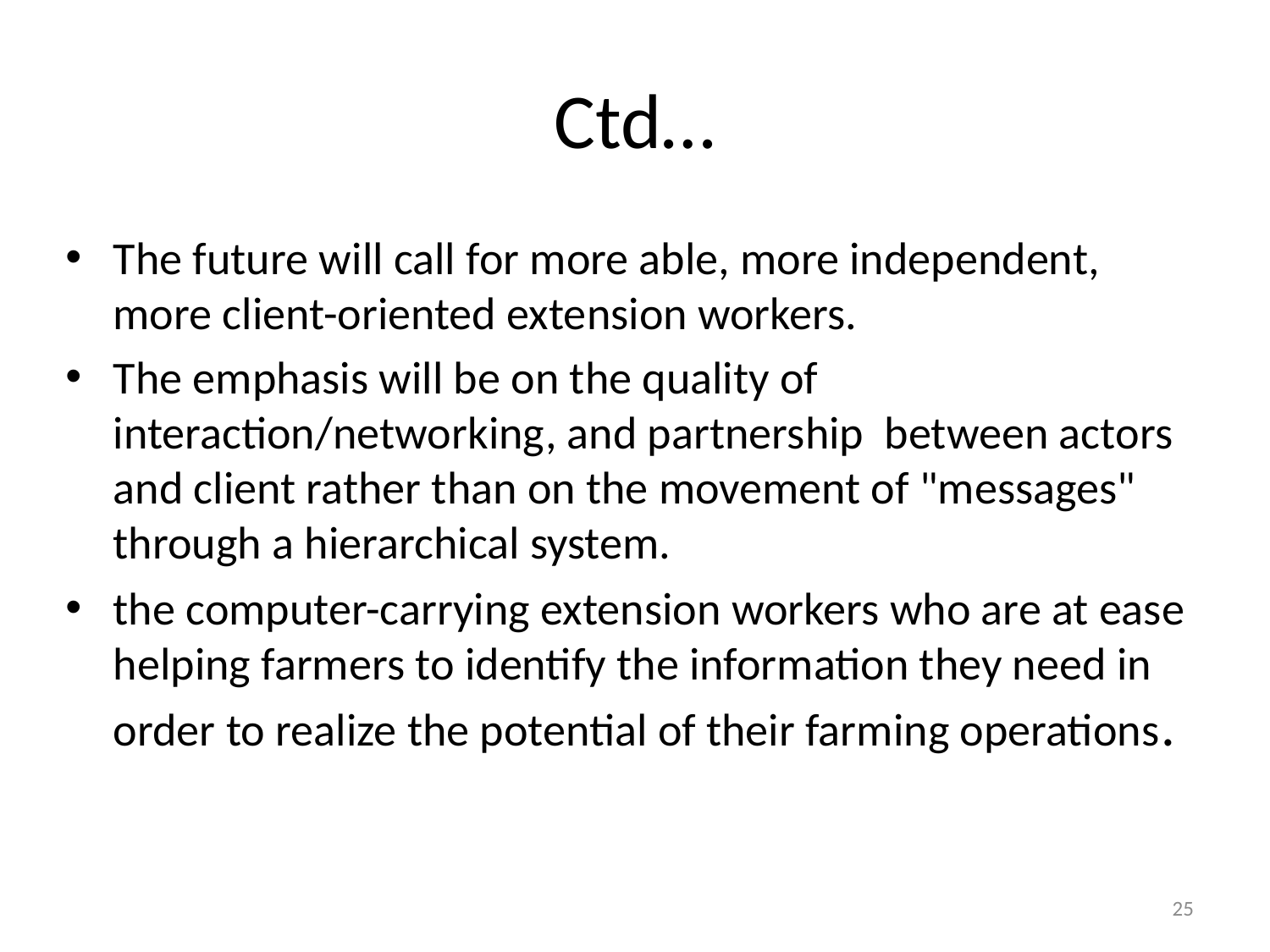

# Ctd…
The future will call for more able, more independent, more client-oriented extension workers.
The emphasis will be on the quality of interaction/networking, and partnership  between actors and client rather than on the movement of "messages" through a hierarchical system.
the computer-carrying extension workers who are at ease helping farmers to identify the information they need in order to realize the potential of their farming operations.

25